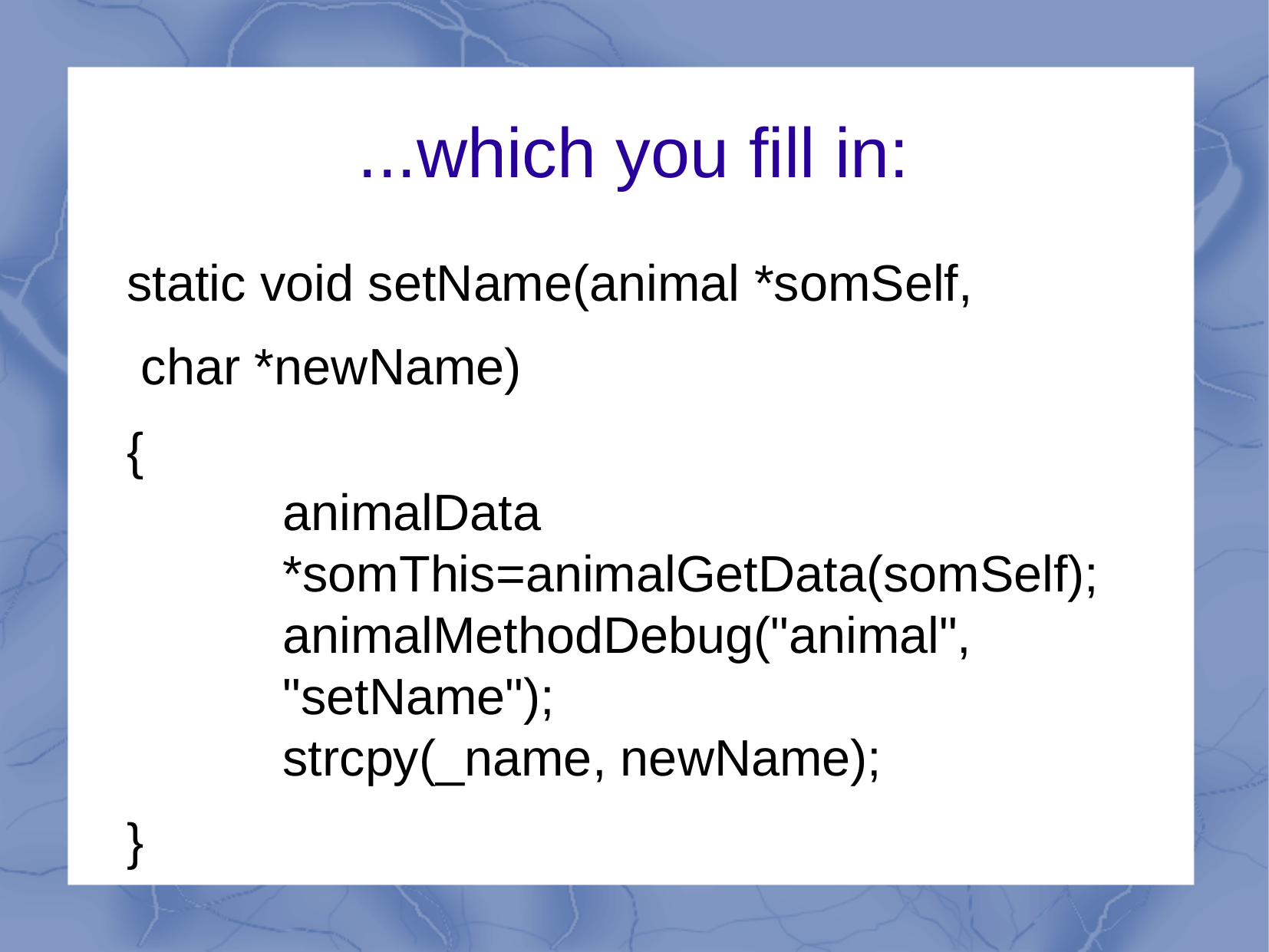

...which you fill in:
static void setName(animal *somSelf,
 char *newName)
{
	animalData
	*somThis=animalGetData(somSelf);
	animalMethodDebug("animal",
	"setName");
	strcpy(_name, newName);
}